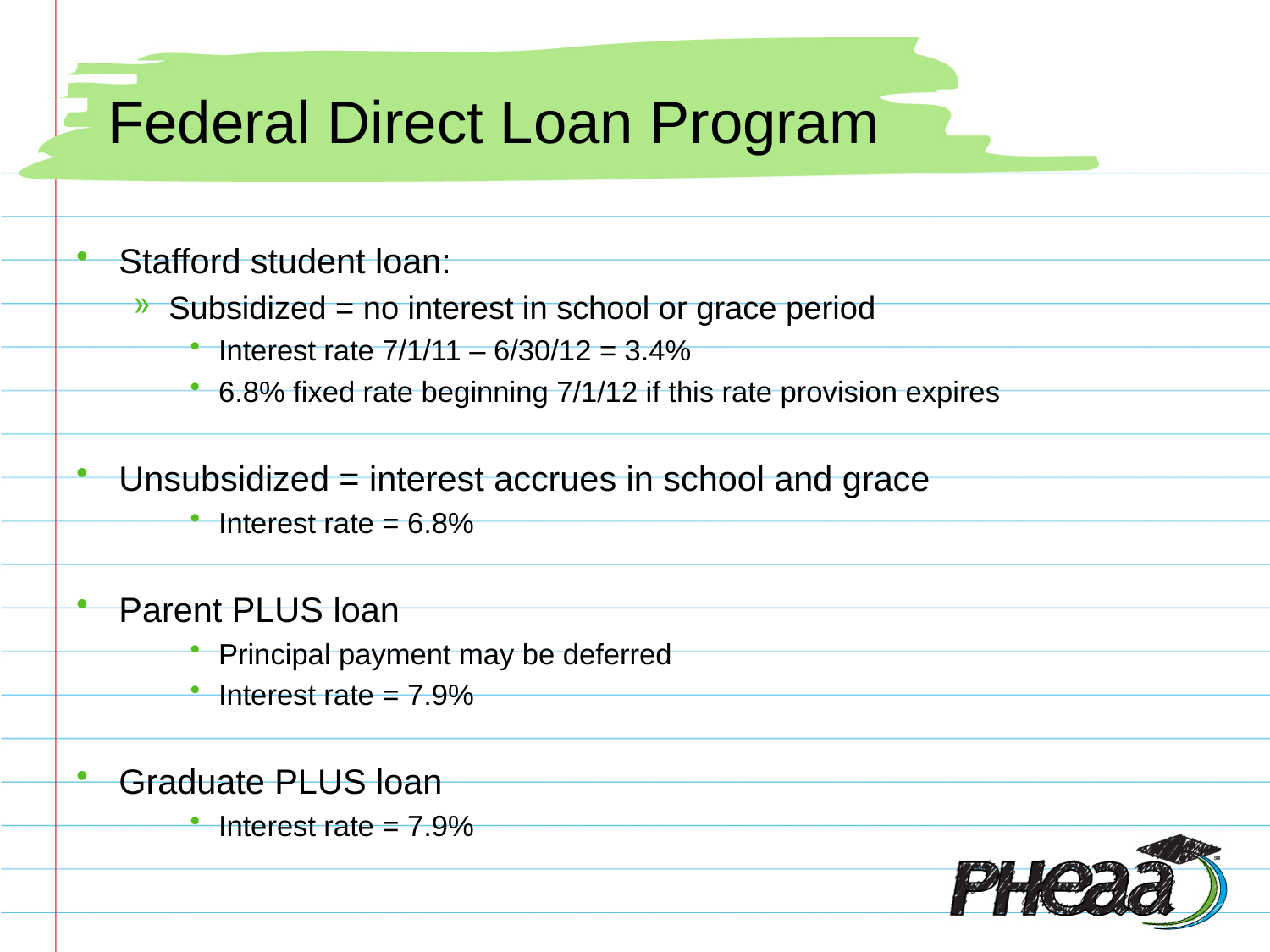

# Federal Direct Loan Program
Stafford student loan:
Subsidized = no interest in school or grace period
Interest rate 7/1/11 – 6/30/12 = 3.4%
6.8% fixed rate beginning 7/1/12 if this rate provision expires

Unsubsidized = interest accrues in school and grace
Interest rate = 6.8%

Parent PLUS loan
Principal payment may be deferred
Interest rate = 7.9%

Graduate PLUS loan
Interest rate = 7.9%